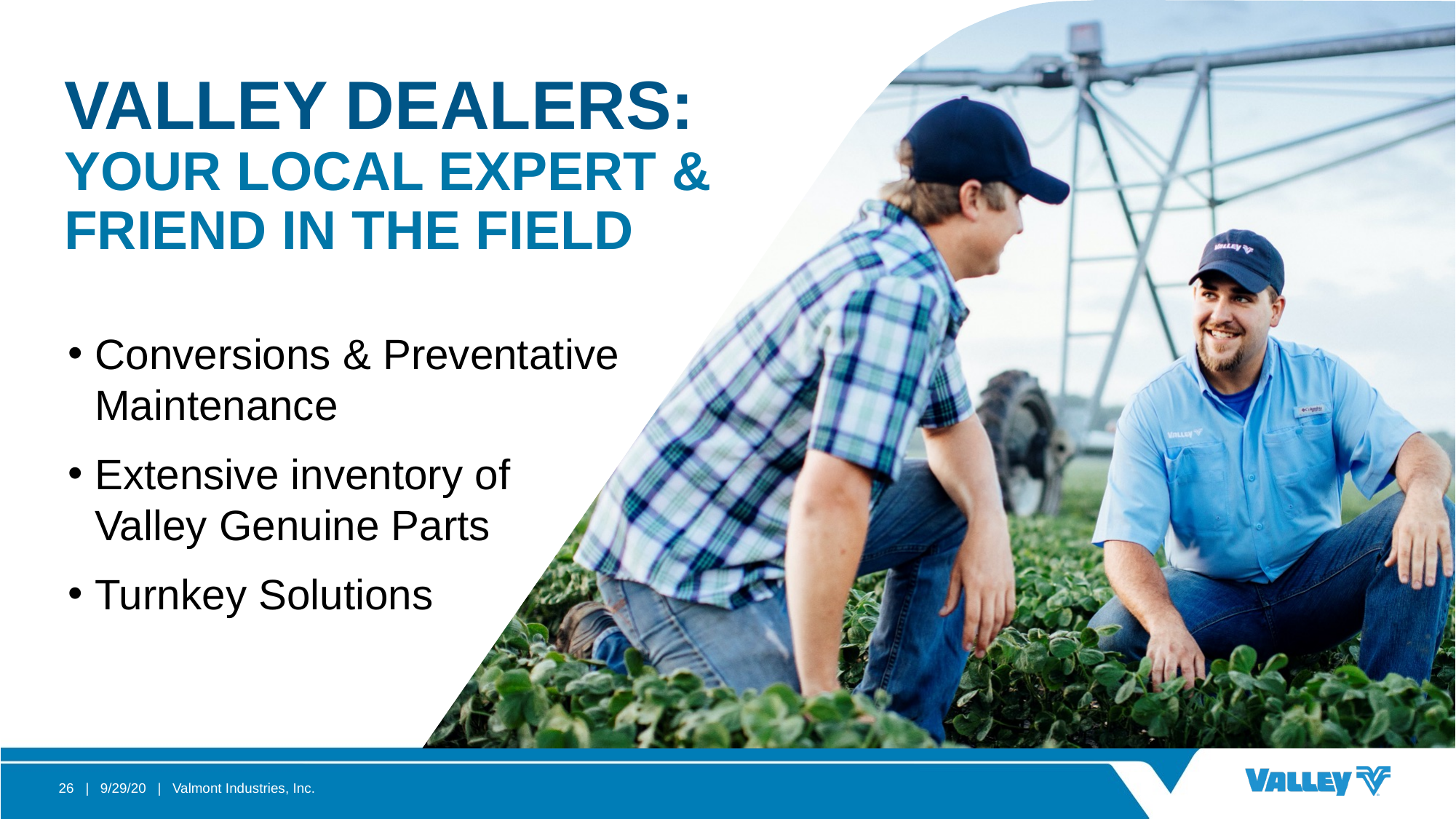

Valley dealers:
Your local expert & friend in the field
Conversions & Preventative Maintenance
Extensive inventory of Valley Genuine Parts
Turnkey Solutions
26   |   9/29/20   |   Valmont Industries, Inc.